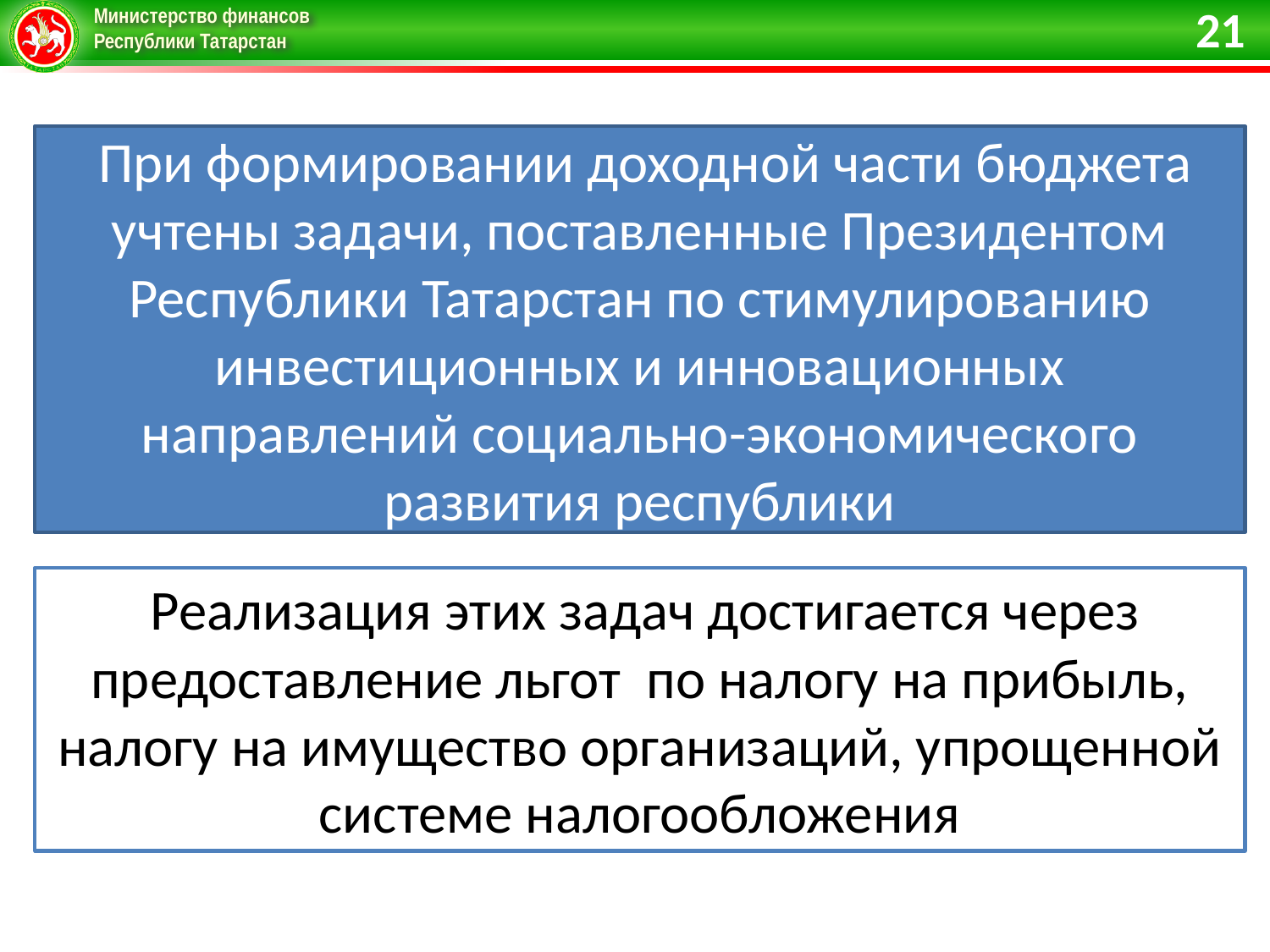

21

 При формировании доходной части бюджета учтены задачи, поставленные Президентом Республики Татарстан по стимулированию инвестиционных и инновационных направлений социально-экономического развития республики
 Реализация этих задач достигается через предоставление льгот  по налогу на прибыль, налогу на имущество организаций, упрощенной системе налогообложения